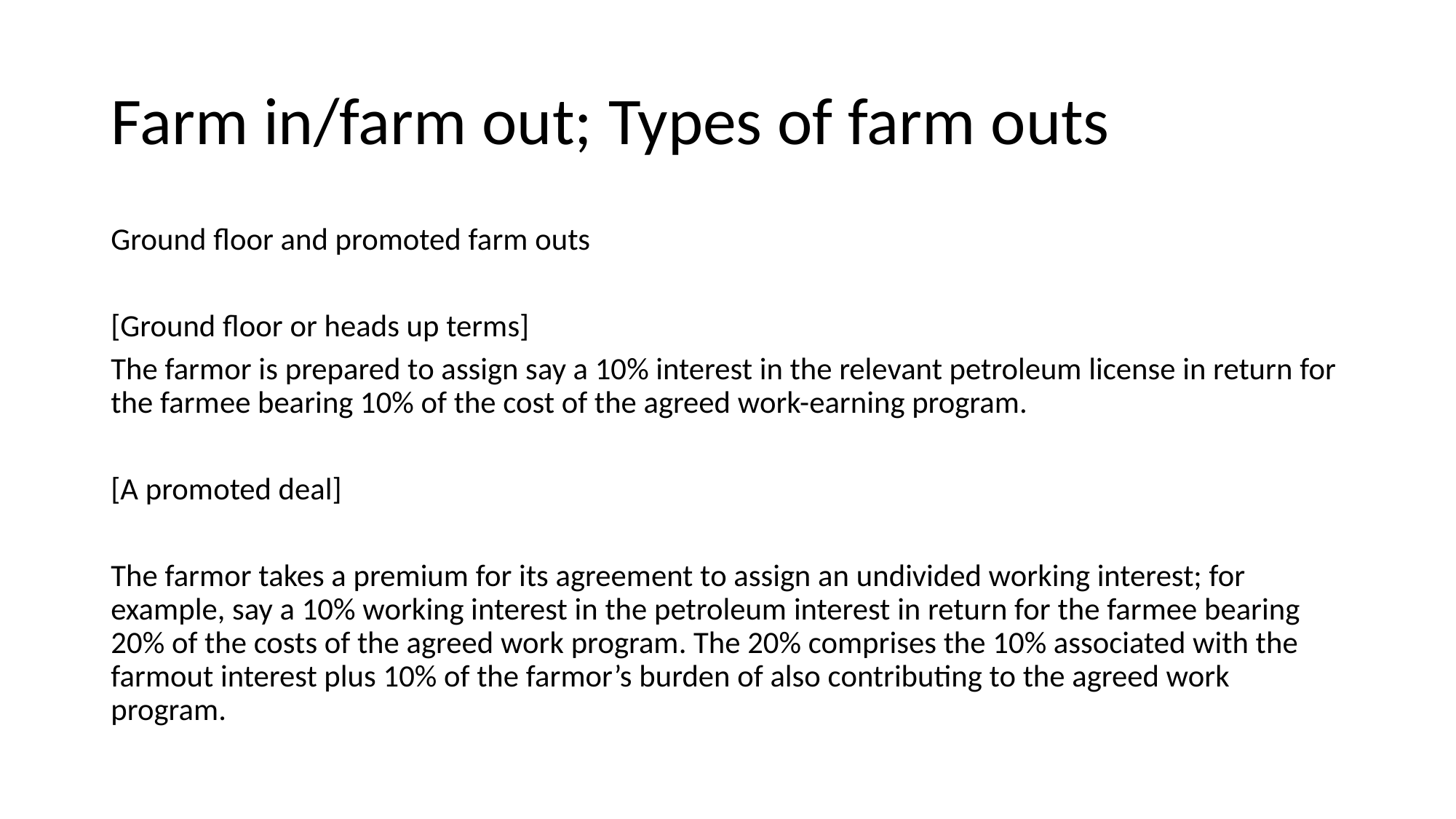

# Farm in/farm out; Types of farm outs
Ground floor and promoted farm outs

[Ground floor or heads up terms]
The farmor is prepared to assign say a 10% interest in the relevant petroleum license in return for the farmee bearing 10% of the cost of the agreed work-earning program.

[A promoted deal]

The farmor takes a premium for its agreement to assign an undivided working interest; for example, say a 10% working interest in the petroleum interest in return for the farmee bearing 20% of the costs of the agreed work program. The 20% comprises the 10% associated with the farmout interest plus 10% of the farmor’s burden of also contributing to the agreed work program.